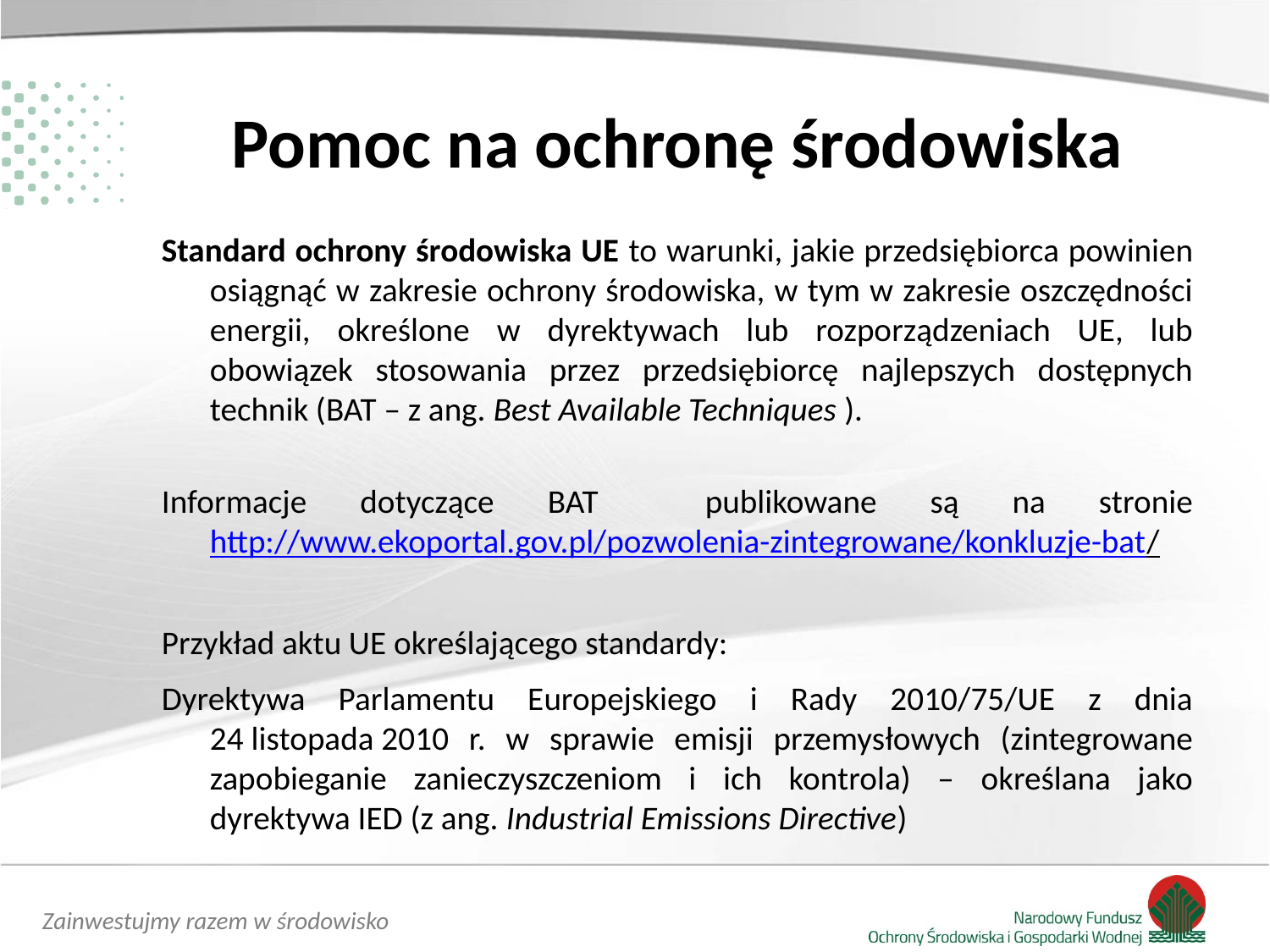

# Pomoc na ochronę środowiska
Standard ochrony środowiska UE to warunki, jakie przedsiębiorca powinien osiągnąć w zakresie ochrony środowiska, w tym w zakresie oszczędności energii, określone w dyrektywach lub rozporządzeniach UE, lub obowiązek stosowania przez przedsiębiorcę najlepszych dostępnych technik (BAT – z ang. Best Available Techniques ).

Informacje dotyczące BAT  publikowane są na stronie http://www.ekoportal.gov.pl/pozwolenia-zintegrowane/konkluzje-bat/

Przykład aktu UE określającego standardy:
Dyrektywa Parlamentu Europejskiego i Rady 2010/75/UE z dnia 24 listopada 2010 r. w sprawie emisji przemysłowych (zintegrowane zapobieganie zanieczyszczeniom i ich kontrola) – określana jako dyrektywa IED (z ang. Industrial Emissions Directive)